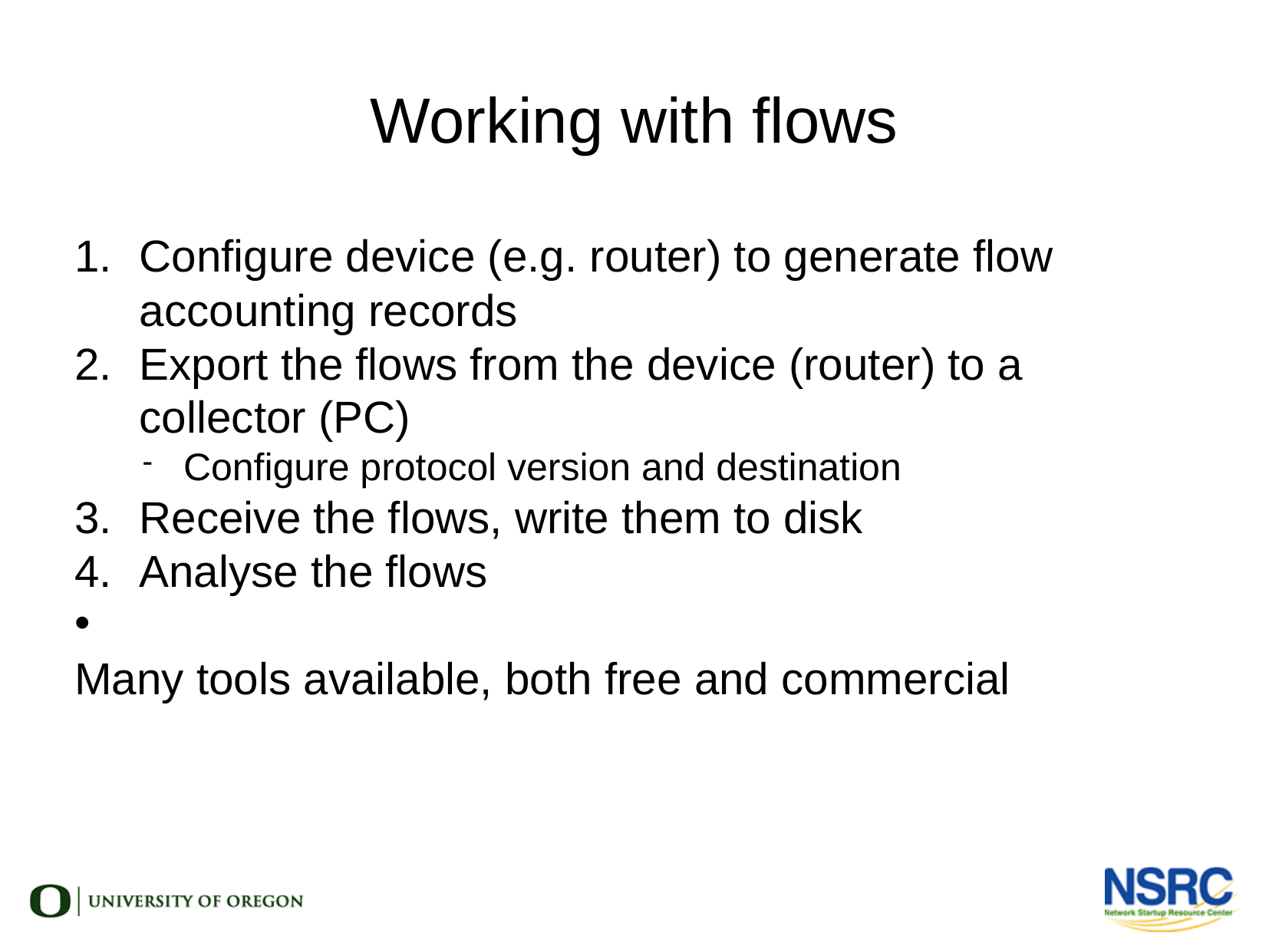

Working with flows
Configure device (e.g. router) to generate flow accounting records
Export the flows from the device (router) to a collector (PC)
Configure protocol version and destination
Receive the flows, write them to disk
Analyse the flows

Many tools available, both free and commercial